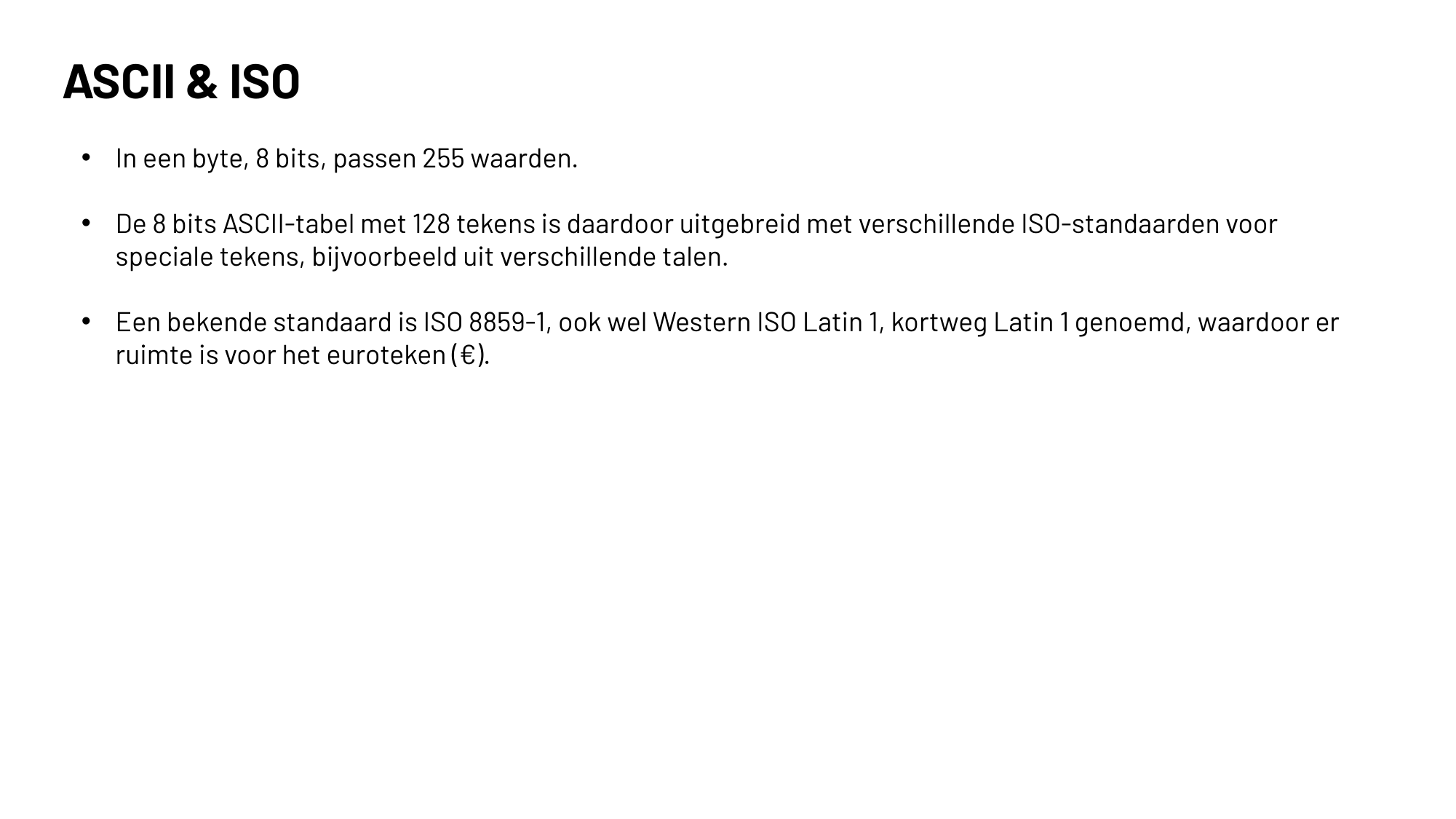

ASCII & ISO
In een byte, 8 bits, passen 255 waarden.
De 8 bits ASCII-tabel met 128 tekens is daardoor uitgebreid met verschillende ISO-standaarden voor speciale tekens, bijvoorbeeld uit verschillende talen.
Een bekende standaard is ISO 8859-1, ook wel Western ISO Latin 1, kortweg Latin 1 genoemd, waardoor er ruimte is voor het euroteken (€).